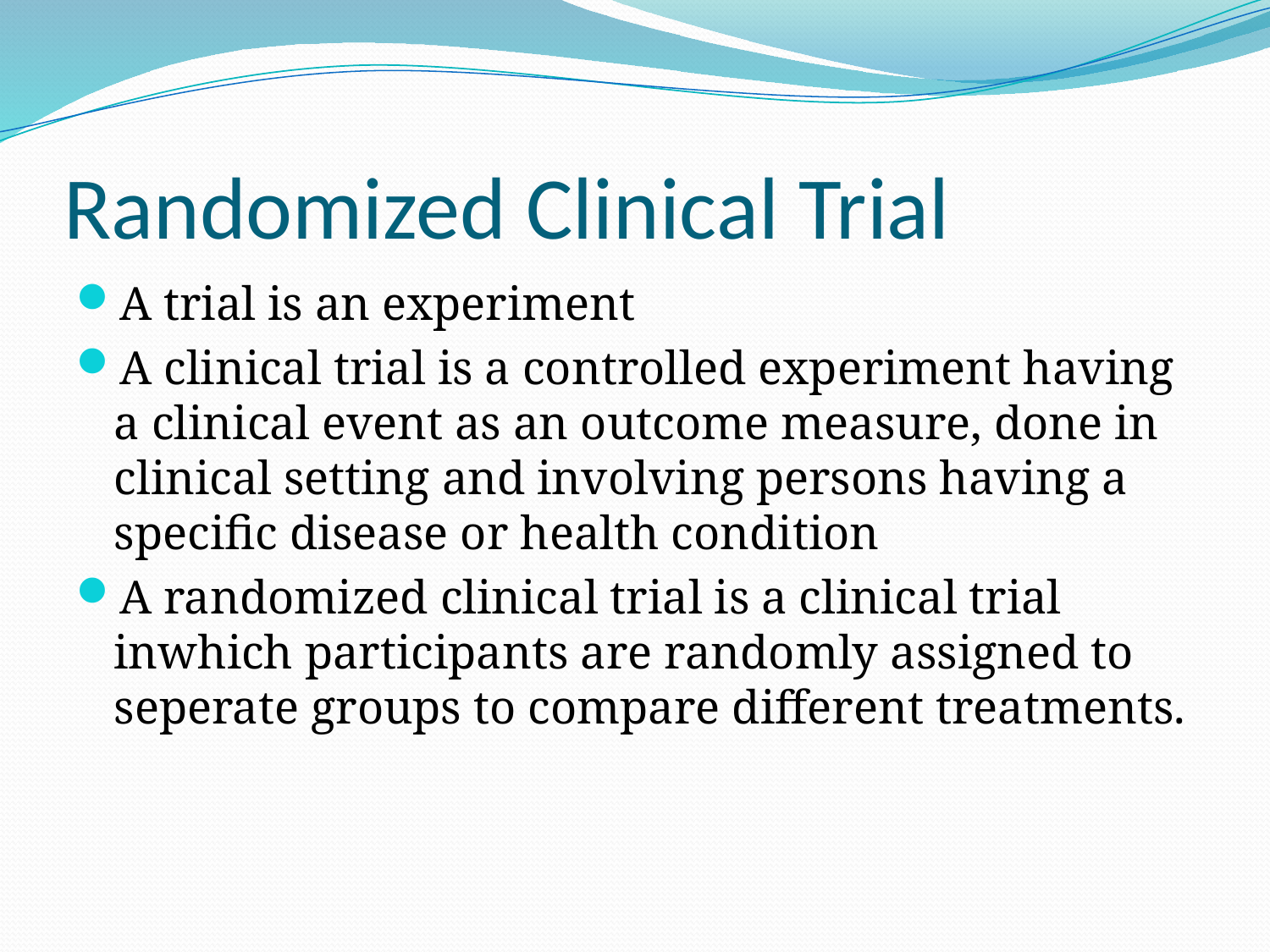

# Randomized Clinical Trial
A trial is an experiment
A clinical trial is a controlled experiment having a clinical event as an outcome measure, done in clinical setting and involving persons having a specific disease or health condition
A randomized clinical trial is a clinical trial inwhich participants are randomly assigned to seperate groups to compare different treatments.